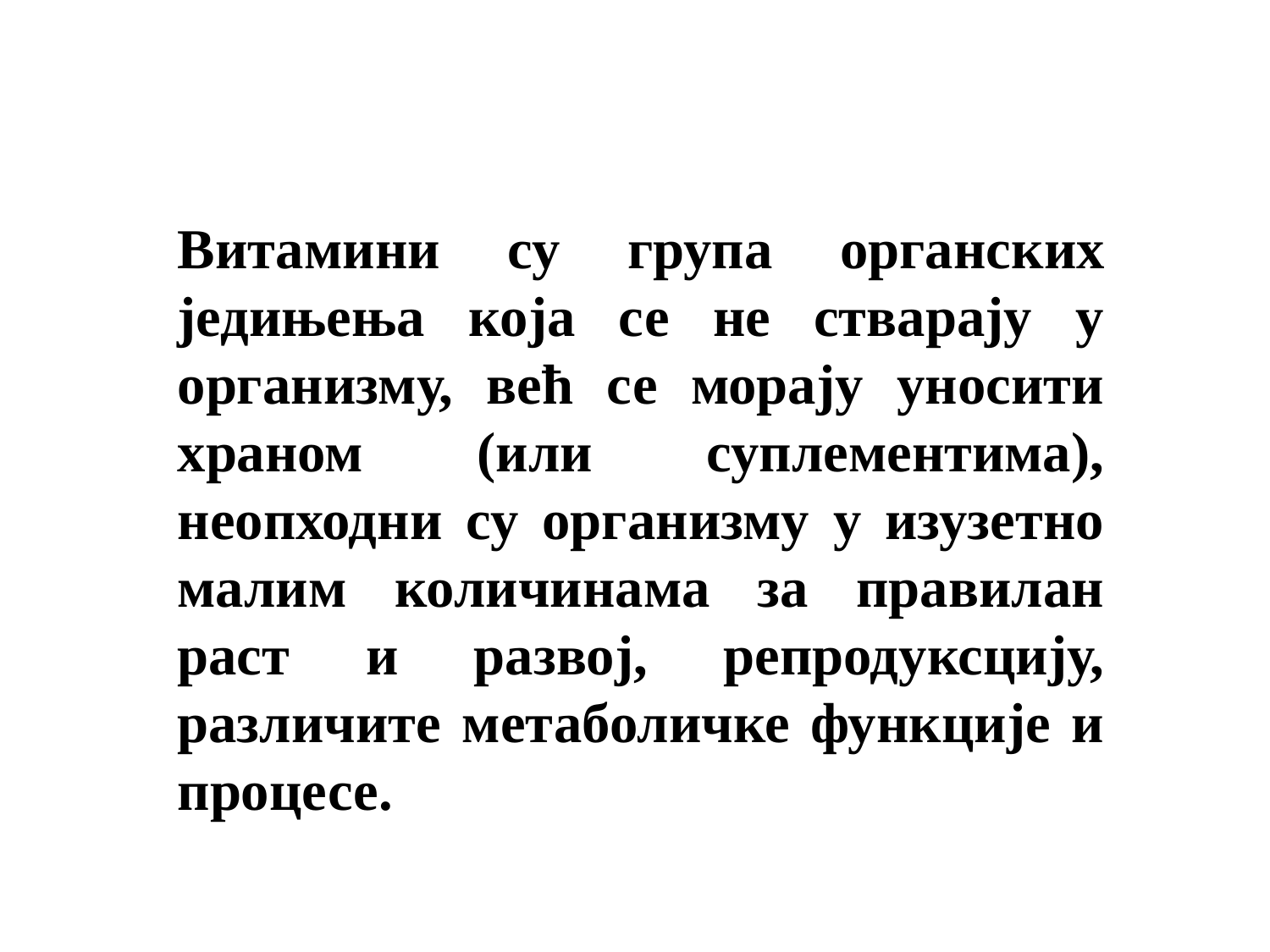

Витамини су група органских једињења која се не стварају у организму, већ се морају уносити храном (или суплементима), неопходни су организму у изузетно малим количинама за правилан раст и развој, репродуксцију, различите метаболичке функције и процесе.